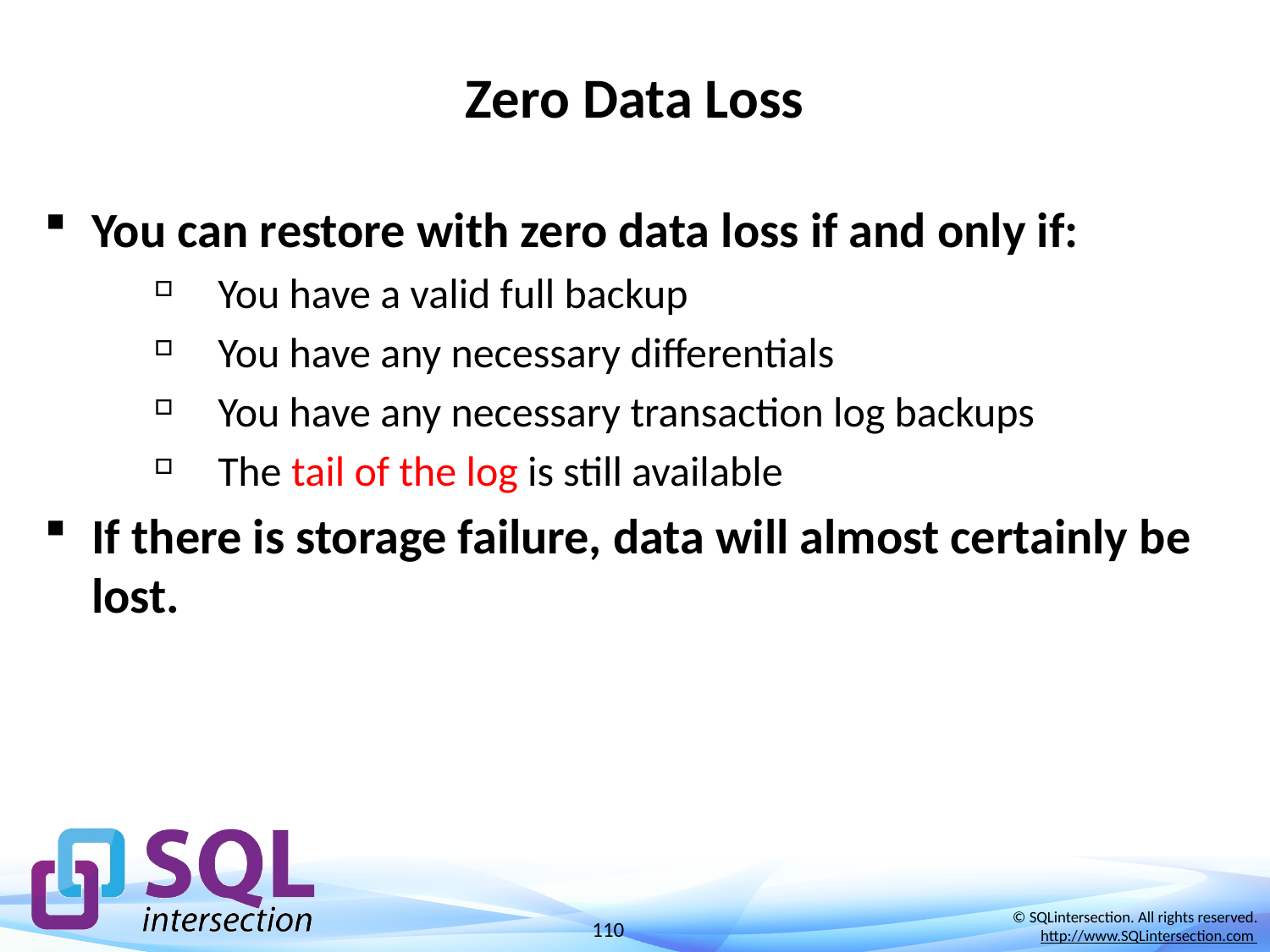

# Zero Data Loss
You can restore with zero data loss if and only if:
You have a valid full backup
You have any necessary differentials
You have any necessary transaction log backups
The tail of the log is still available
If there is storage failure, data will almost certainly be lost.